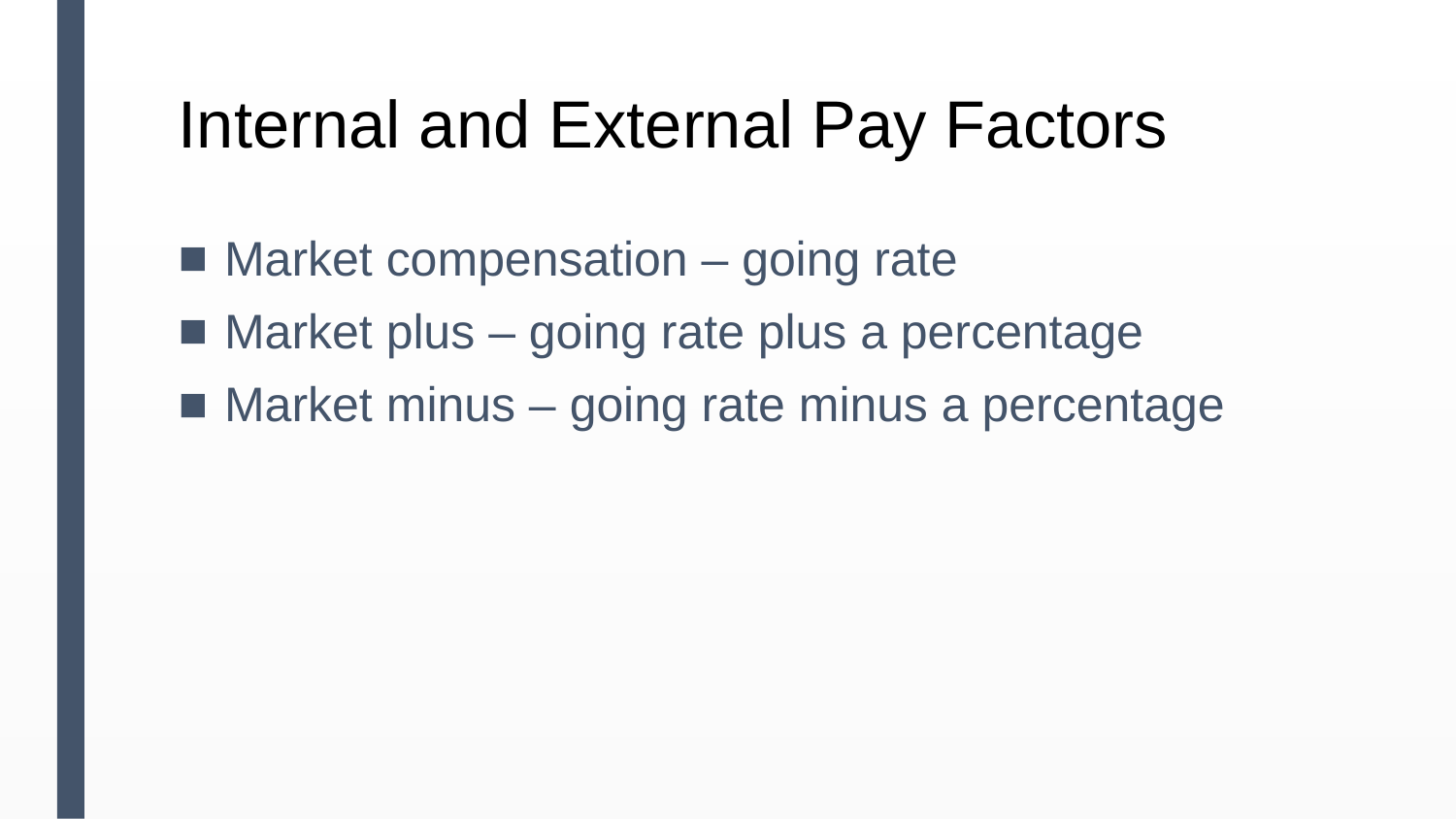

# Internal and External Pay Factors
Market compensation – going rate
Market plus – going rate plus a percentage
Market minus – going rate minus a percentage